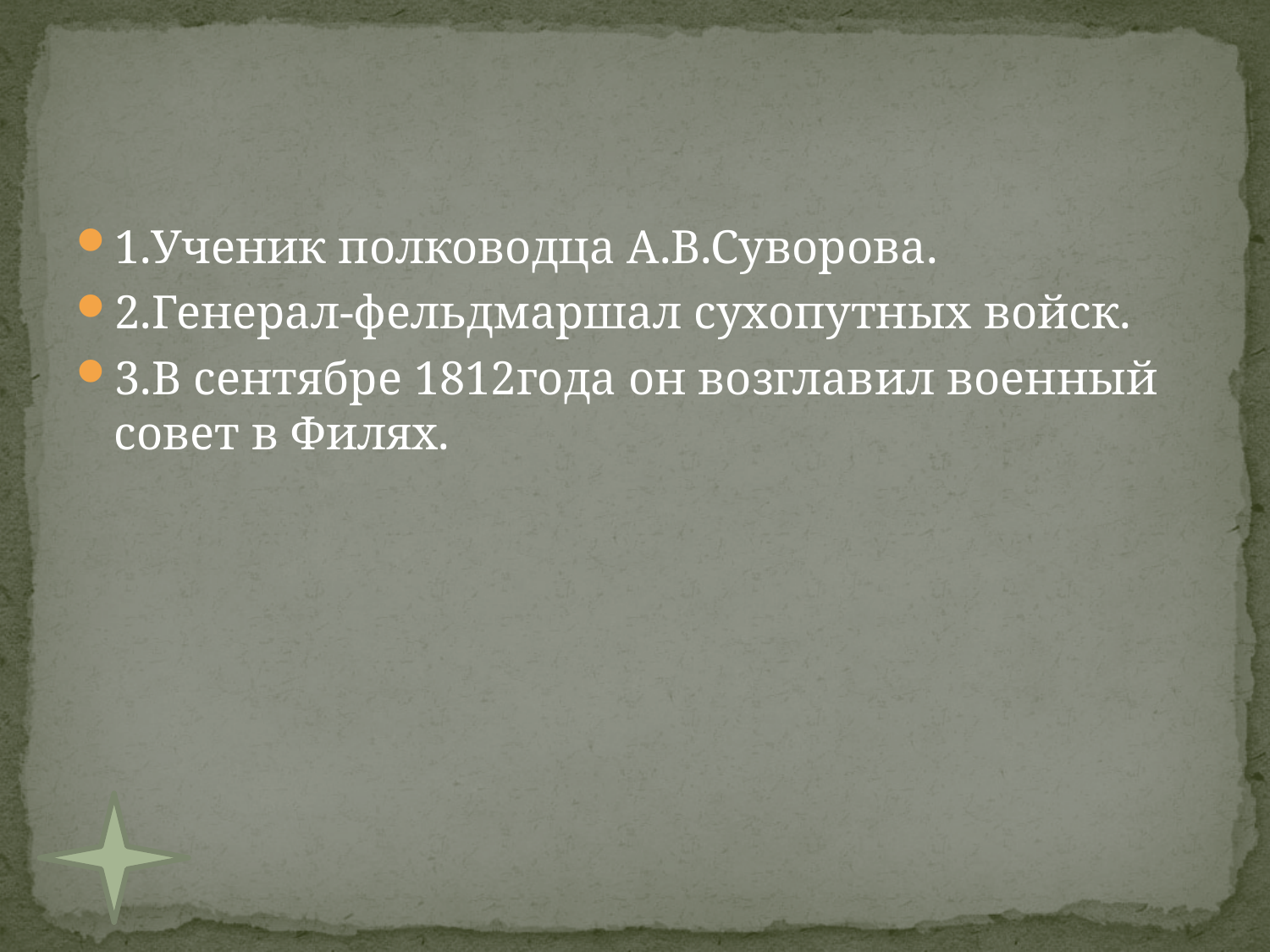

#
1.Ученик полководца А.В.Суворова.
2.Генерал-фельдмаршал сухопутных войск.
3.В сентябре 1812года он возглавил военный совет в Филях.